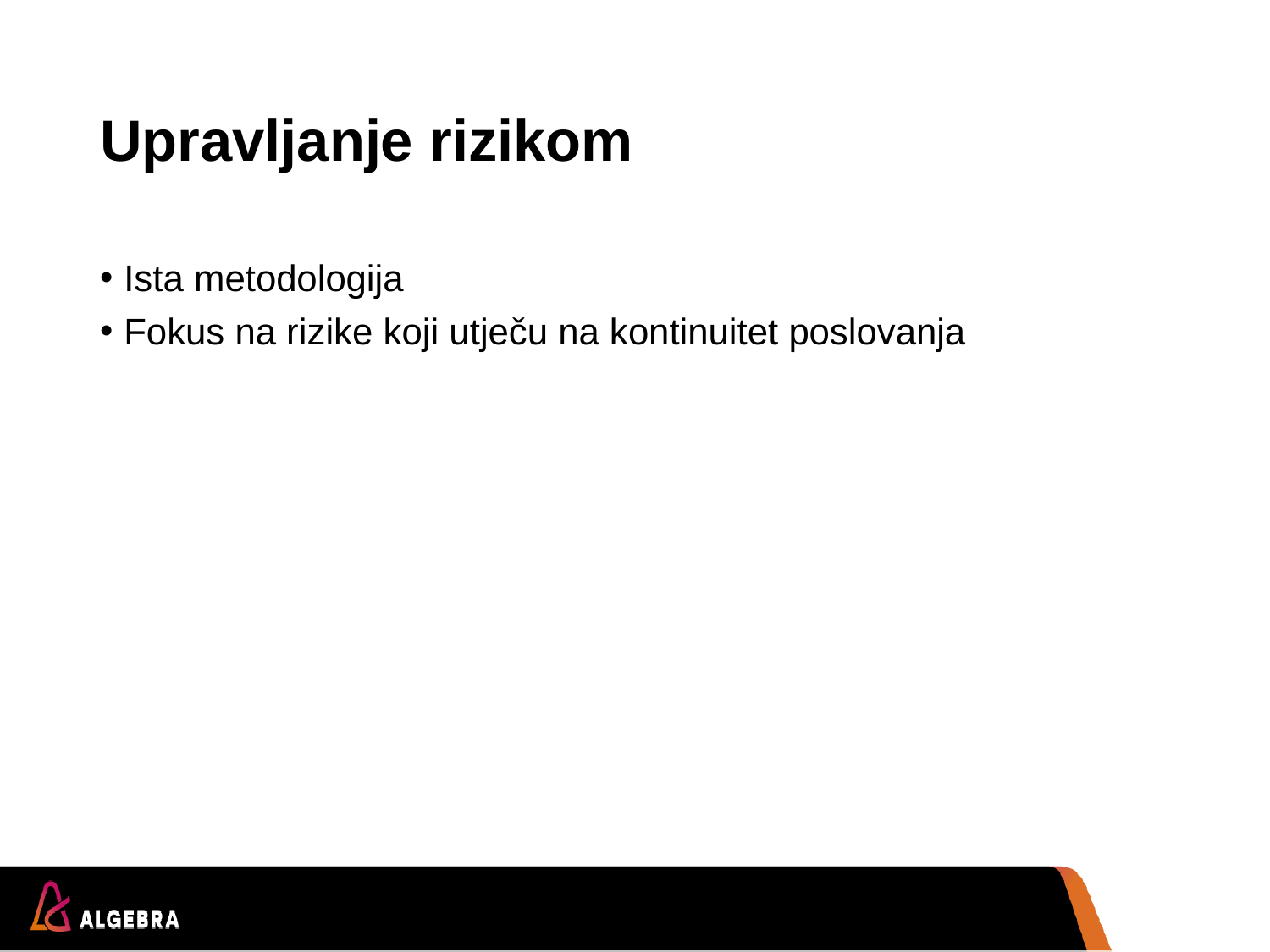

# Upravljanje rizikom
Ista metodologija
Fokus na rizike koji utječu na kontinuitet poslovanja